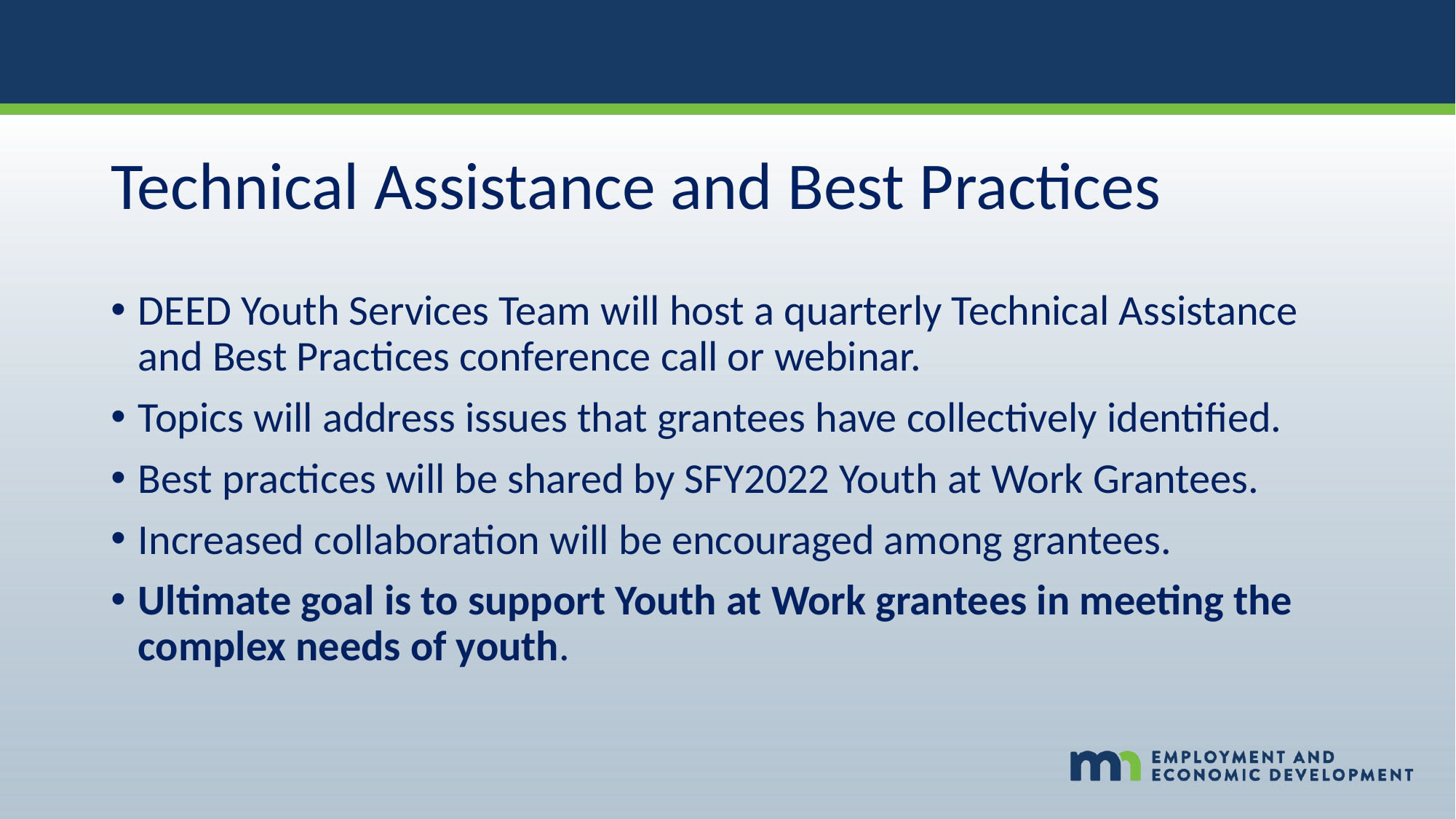

# Technical Assistance and Best Practices
DEED Youth Services Team will host a quarterly Technical Assistance and Best Practices conference call or webinar.
Topics will address issues that grantees have collectively identified.
Best practices will be shared by SFY2022 Youth at Work Grantees.
Increased collaboration will be encouraged among grantees.
Ultimate goal is to support Youth at Work grantees in meeting the complex needs of youth.